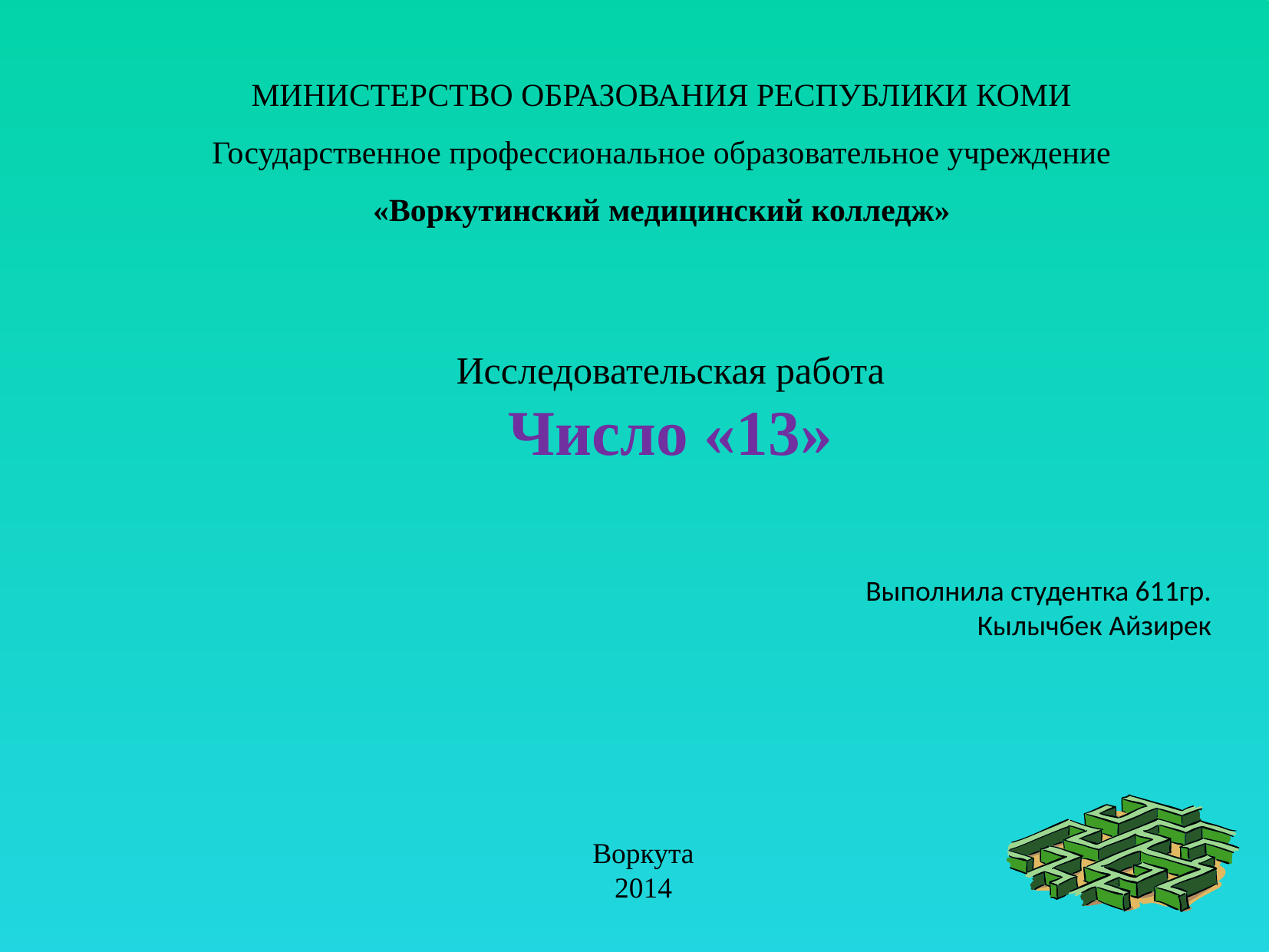

МИНИСТЕРСТВО ОБРАЗОВАНИЯ РЕСПУБЛИКИ КОМИ
Государственное профессиональное образовательное учреждение
«Воркутинский медицинский колледж»
Исследовательская работа
Число «13»
Выполнила студентка 611гр.
Кылычбек Айзирек
Воркута
2014